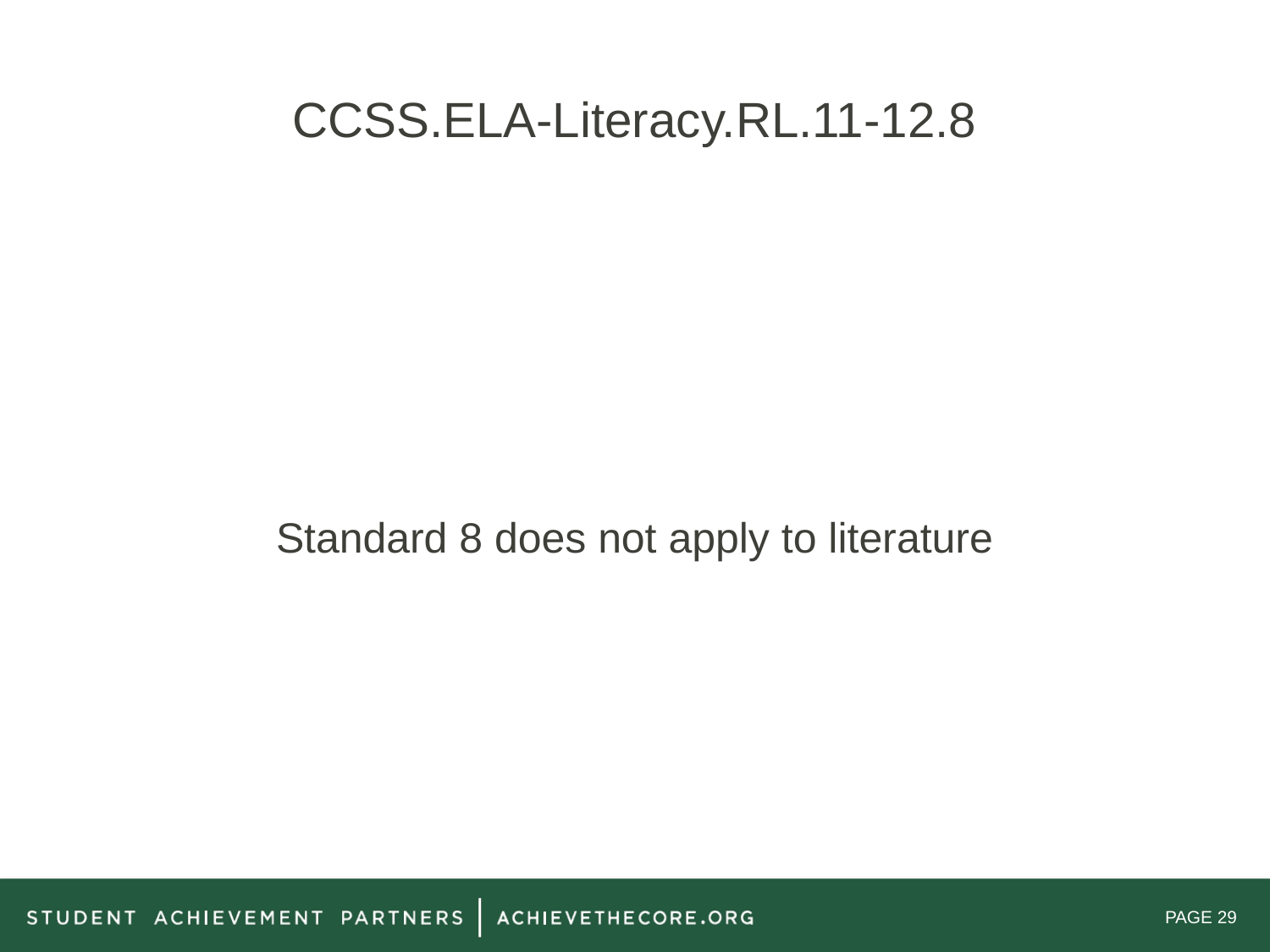

# CCSS.ELA-Literacy.RL.11-12.8
Standard 8 does not apply to literature